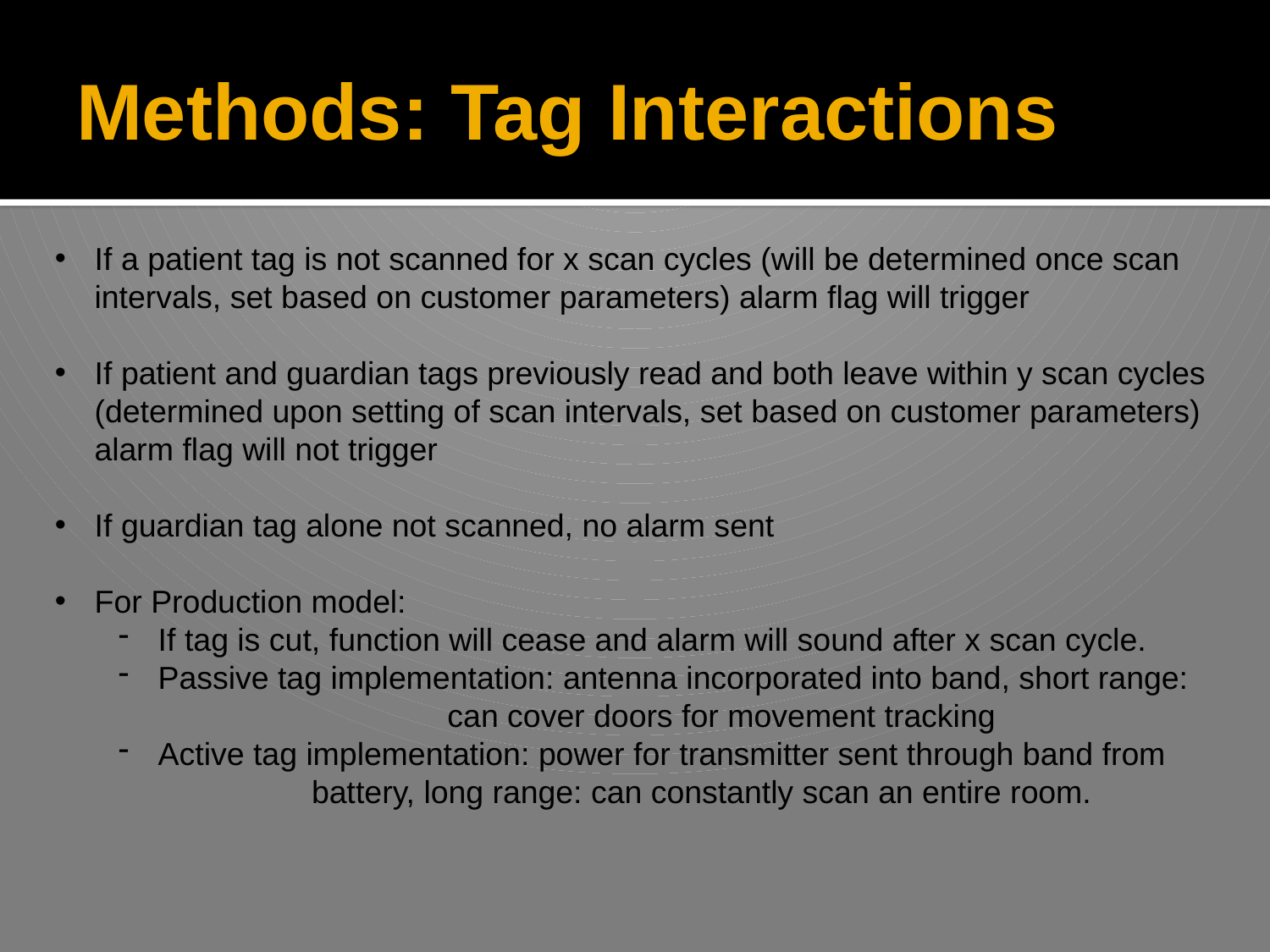

# Methods: Tag Interactions
If a patient tag is not scanned for x scan cycles (will be determined once scan intervals, set based on customer parameters) alarm flag will trigger

If patient and guardian tags previously read and both leave within y scan cycles (determined upon setting of scan intervals, set based on customer parameters) alarm flag will not trigger

If guardian tag alone not scanned, no alarm sent

For Production model:
If tag is cut, function will cease and alarm will sound after x scan cycle.
Passive tag implementation: antenna incorporated into band, short range: 	  	    can cover doors for movement tracking
Active tag implementation: power for transmitter sent through band from    	   battery, long range: can constantly scan an entire room.